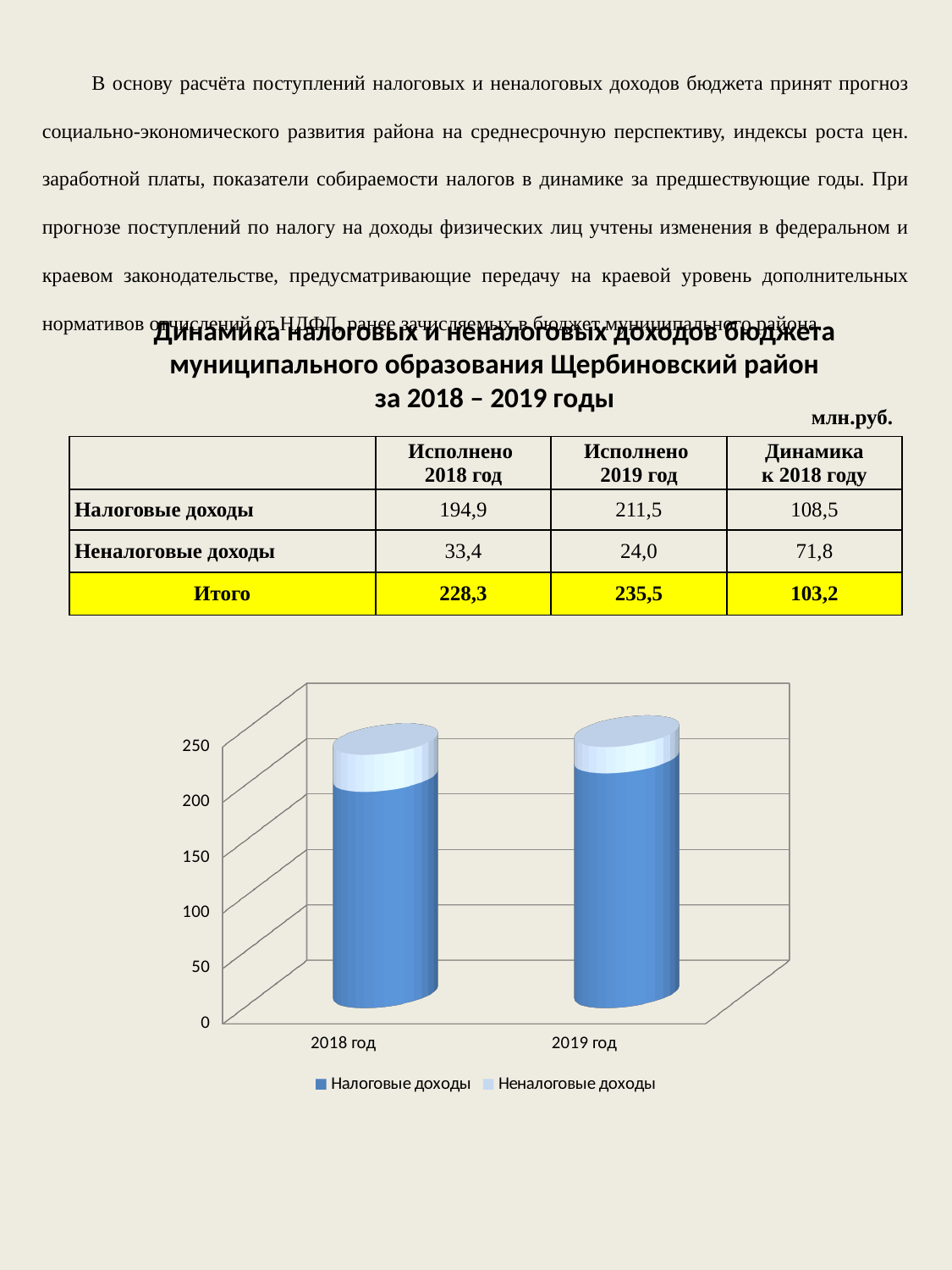

В основу расчёта поступлений налоговых и неналоговых доходов бюджета принят прогноз социально-экономического развития района на среднесрочную перспективу, индексы роста цен. заработной платы, показатели собираемости налогов в динамике за предшествующие годы. При прогнозе поступлений по налогу на доходы физических лиц учтены изменения в федеральном и краевом законодательстве, предусматривающие передачу на краевой уровень дополнительных нормативов отчислений от НДФЛ, ранее зачисляемых в бюджет муниципального района.
Динамика налоговых и неналоговых доходов бюджета
муниципального образования Щербиновский район
за 2018 – 2019 годы
млн.руб.
|  | Исполнено 2018 год | Исполнено 2019 год | Динамика к 2018 году |
| --- | --- | --- | --- |
| Налоговые доходы | 194,9 | 211,5 | 108,5 |
| Неналоговые доходы | 33,4 | 24,0 | 71,8 |
| Итого | 228,3 | 235,5 | 103,2 |

[unsupported chart]